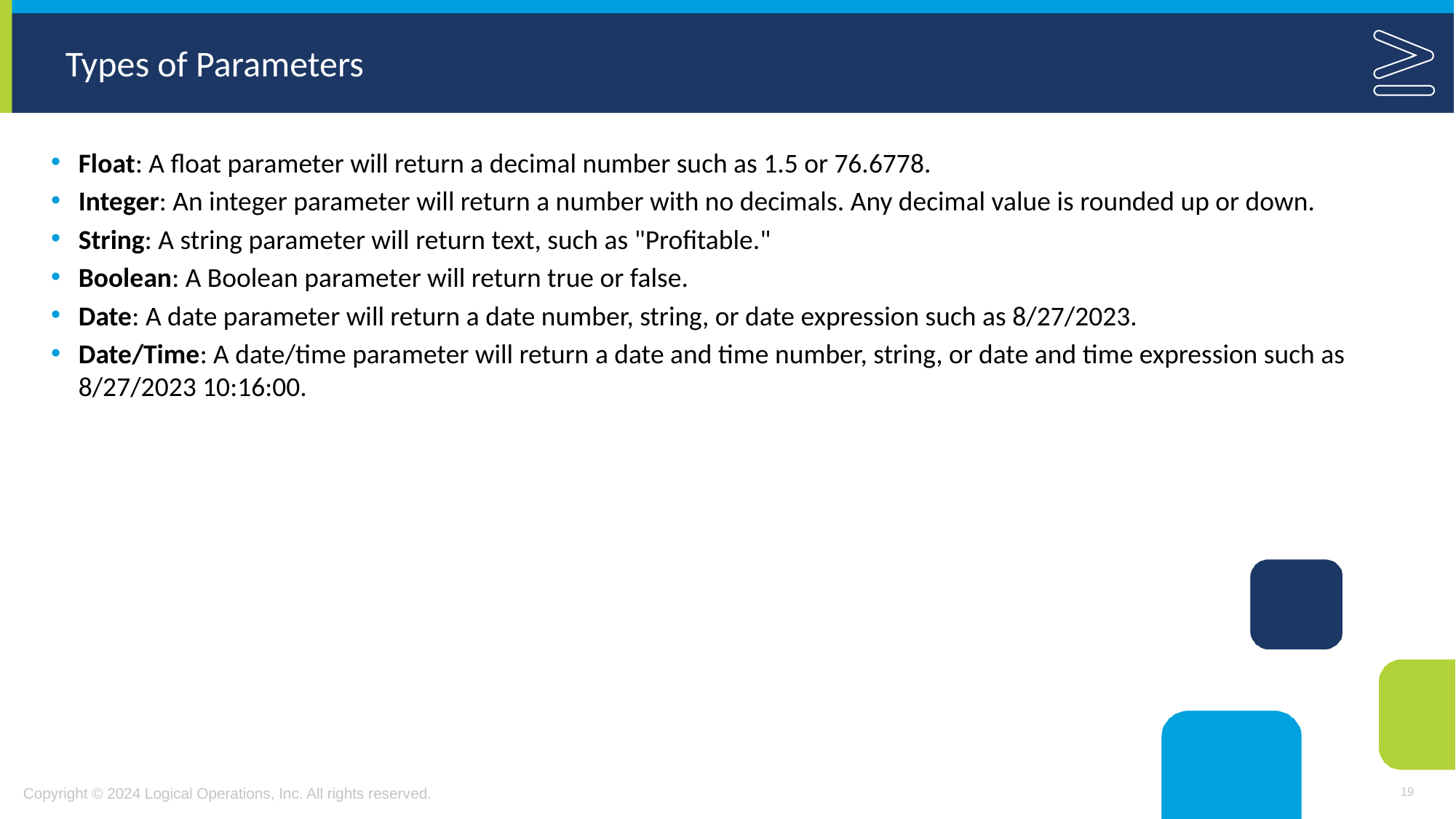

# Types of Parameters
Float: A float parameter will return a decimal number such as 1.5 or 76.6778.
Integer: An integer parameter will return a number with no decimals. Any decimal value is rounded up or down.
String: A string parameter will return text, such as "Profitable."
Boolean: A Boolean parameter will return true or false.
Date: A date parameter will return a date number, string, or date expression such as 8/27/2023.
Date/Time: A date/time parameter will return a date and time number, string, or date and time expression such as 8/27/2023 10:16:00.
19